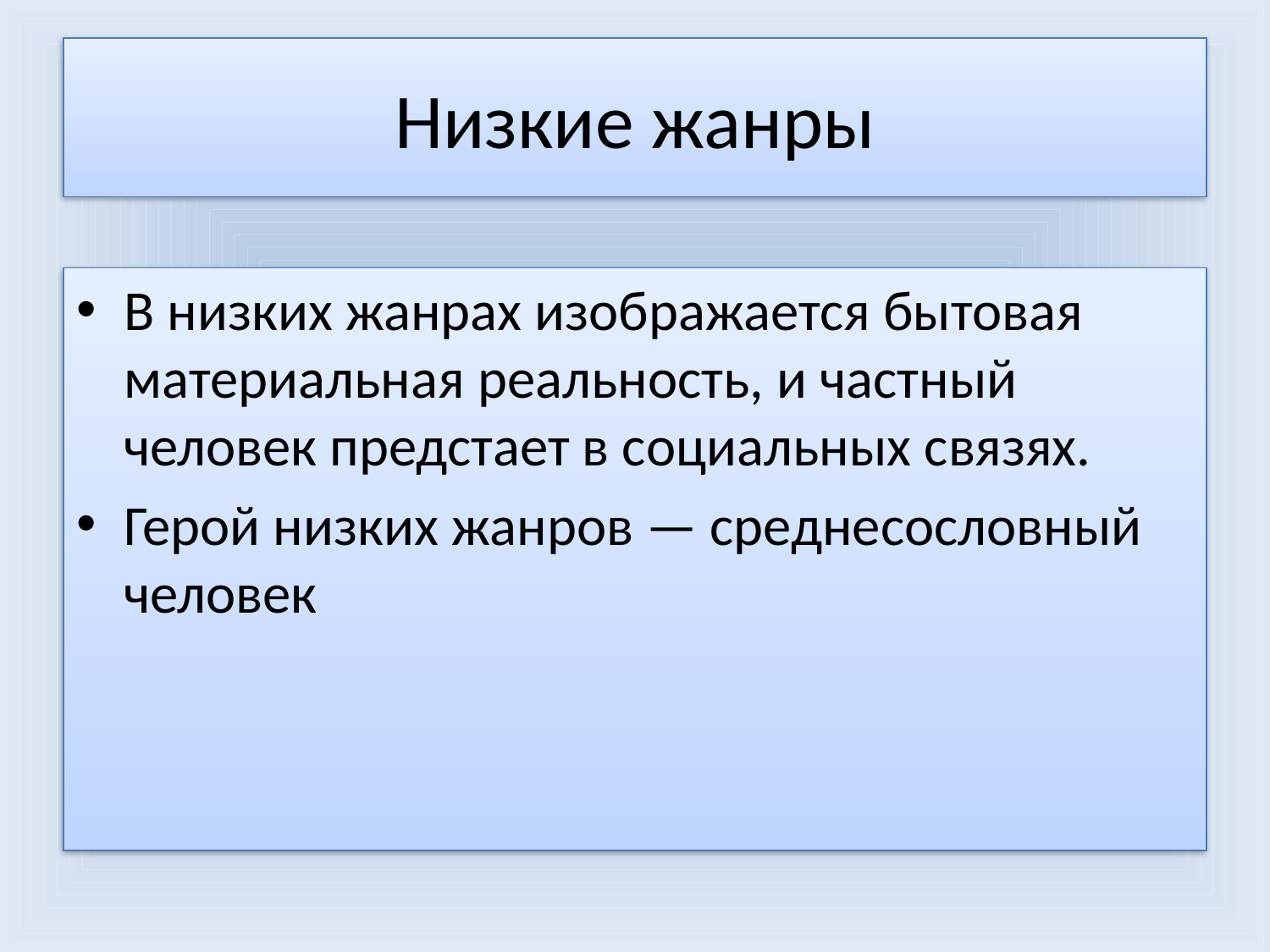

# Низкие жанры
В низких жанрах изображается бытовая материальная реальность, и частный человек предстает в социальных связях.
Герой низких жанров — среднесословный человек